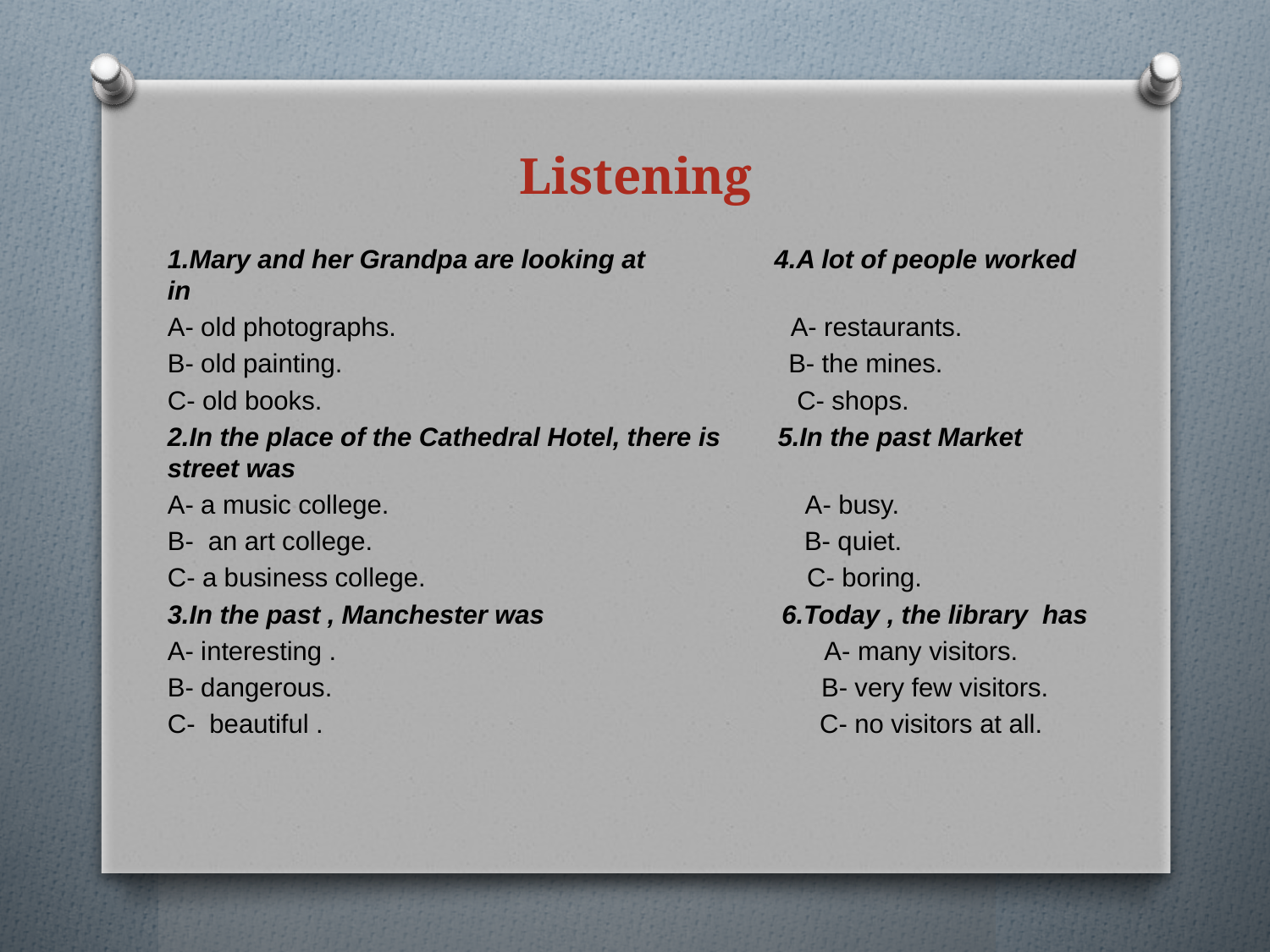

# Listening
1.Mary and her Grandpa are looking at                  4.A lot of people worked in
A- old photographs.                                                       A- restaurants.
B- old painting.                                                              B- the mines.
C- old books.                                                                  C- shops.
2.In the place of the Cathedral Hotel, there is        5.In the past Market street was
A- a music college.                                                          A- busy.
B-  an art college.                                                            B- quiet.
C- a business college.                                                     C- boring.
3.In the past , Manchester was                                 6.Today , the library  has
A- interesting .                                                                    A- many visitors.
B- dangerous.                                                                    B- very few visitors.
C-  beautiful .                                                                     C- no visitors at all.